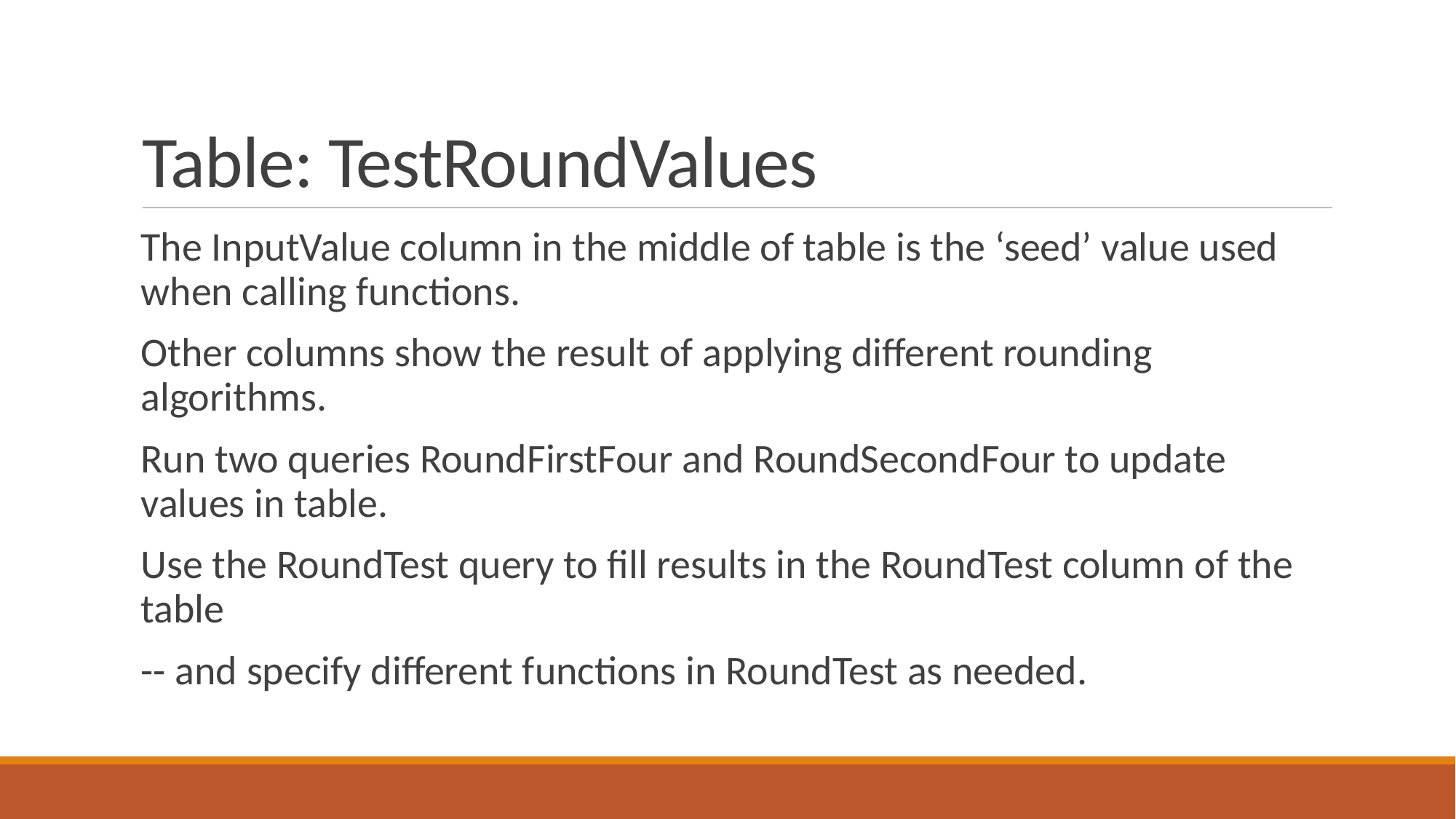

# Table: TestRoundValues
The InputValue column in the middle of table is the ‘seed’ value used when calling functions.
Other columns show the result of applying different rounding algorithms.
Run two queries RoundFirstFour and RoundSecondFour to update values in table.
Use the RoundTest query to fill results in the RoundTest column of the table
-- and specify different functions in RoundTest as needed.